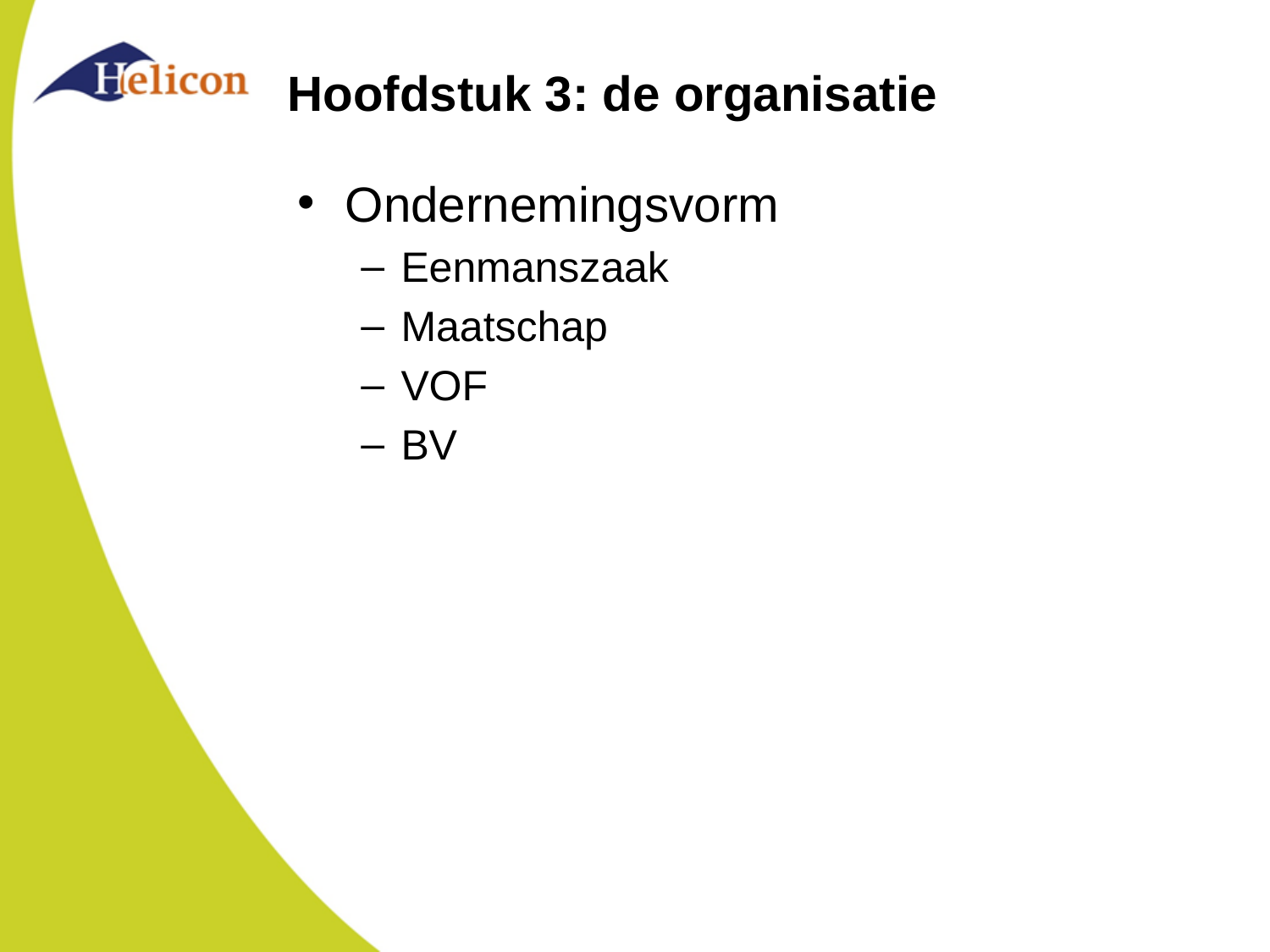

# Hoofdstuk 3: de organisatie
Ondernemingsvorm
Eenmanszaak
Maatschap
VOF
BV